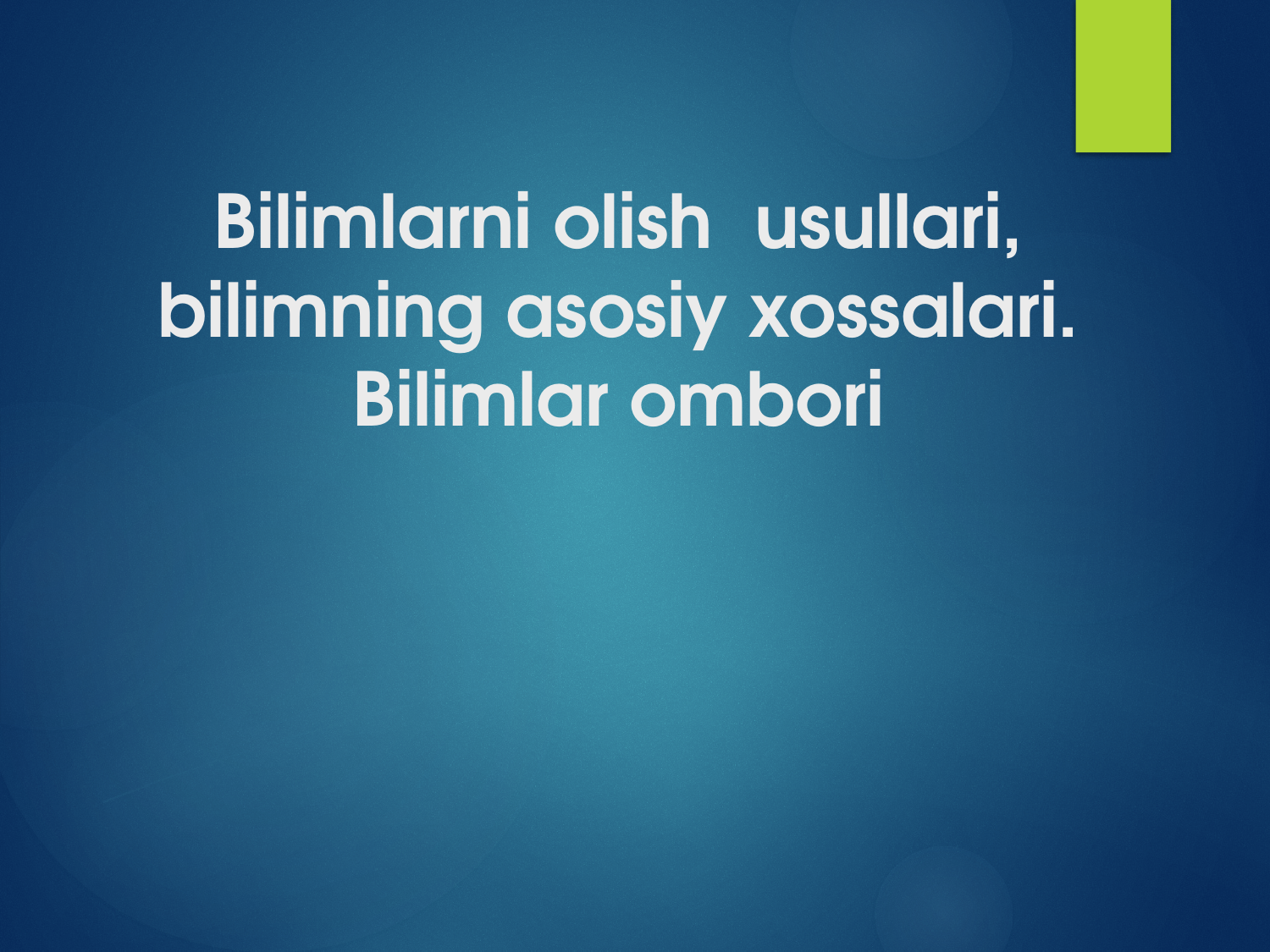

# Bilimlarni olish  usullari, bilimning asosiy xossalari. Bilimlar ombori